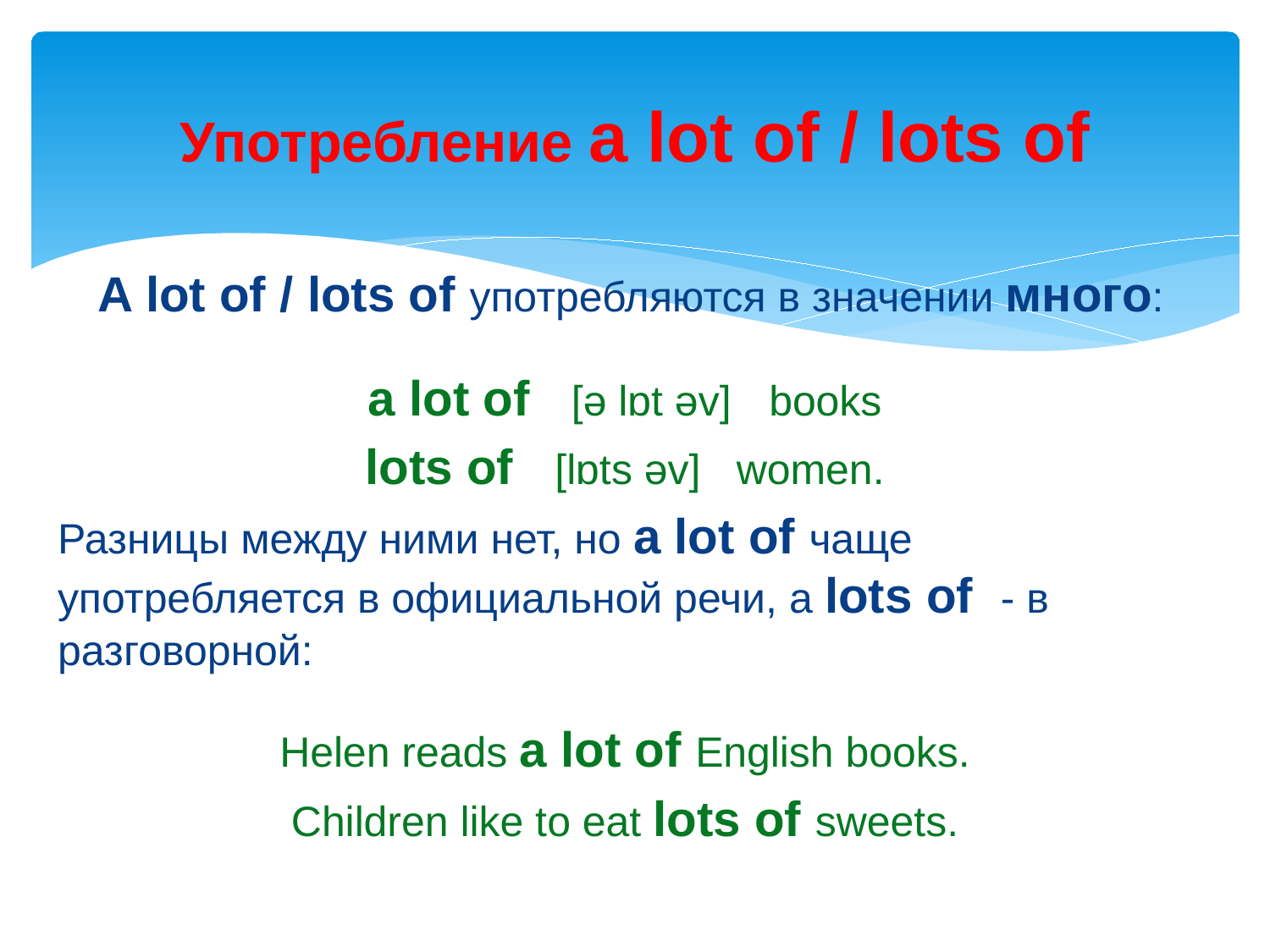

# Употребление a lot of / lots of
 A lot of / lots of употребляются в значении много:

a lot of   [ə lɒt əv]   books
lots of   [lɒts əv]   women.
Разницы между ними нет, но a lot of чаще употребляется в официальной речи, а lots of  - в разговорной:

Helen reads a lot of English books.
Children like to eat lots of sweets.